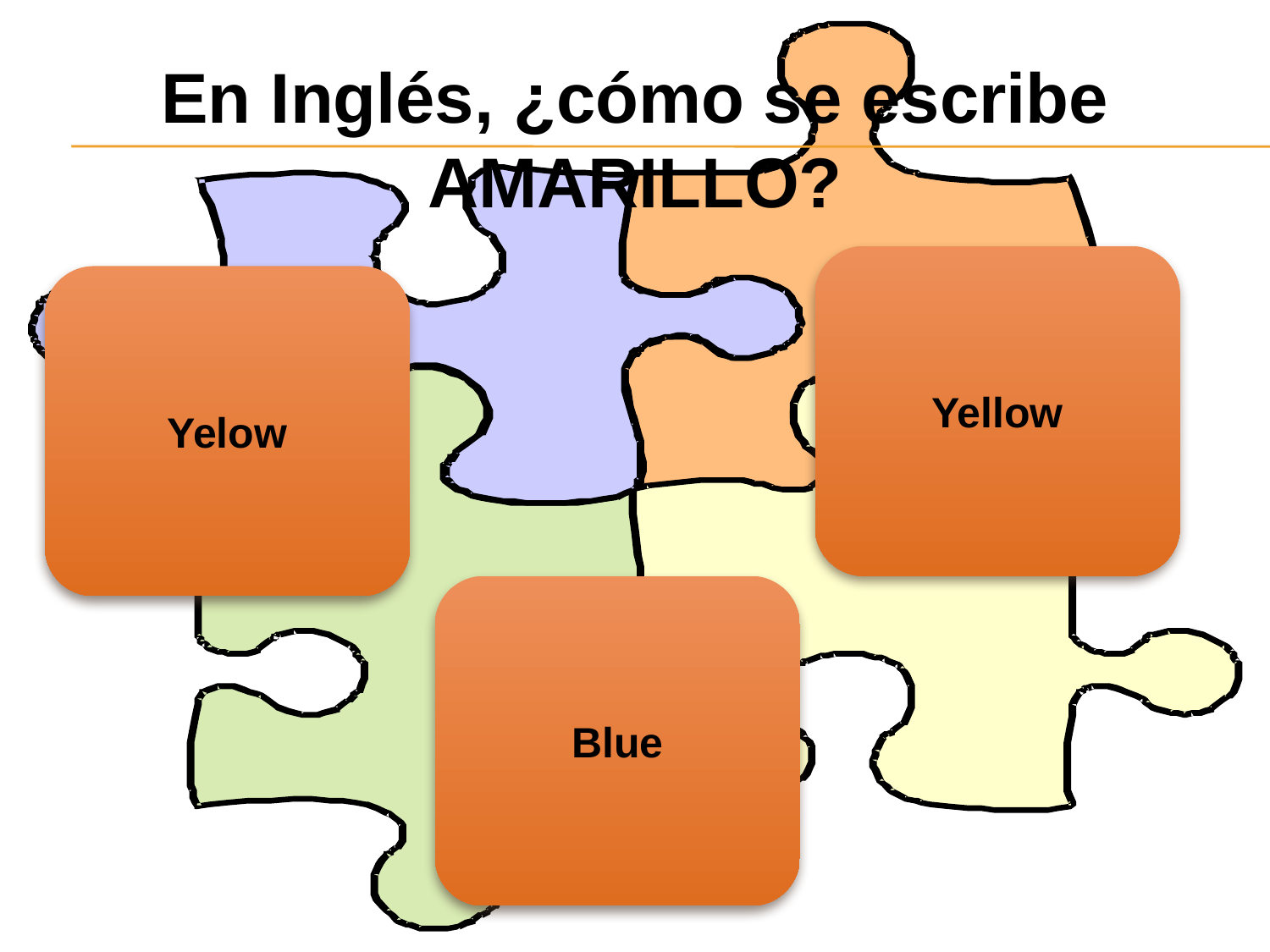

En Inglés, ¿cómo se escribe AMARILLO?
Yellow
Yelow
Blue